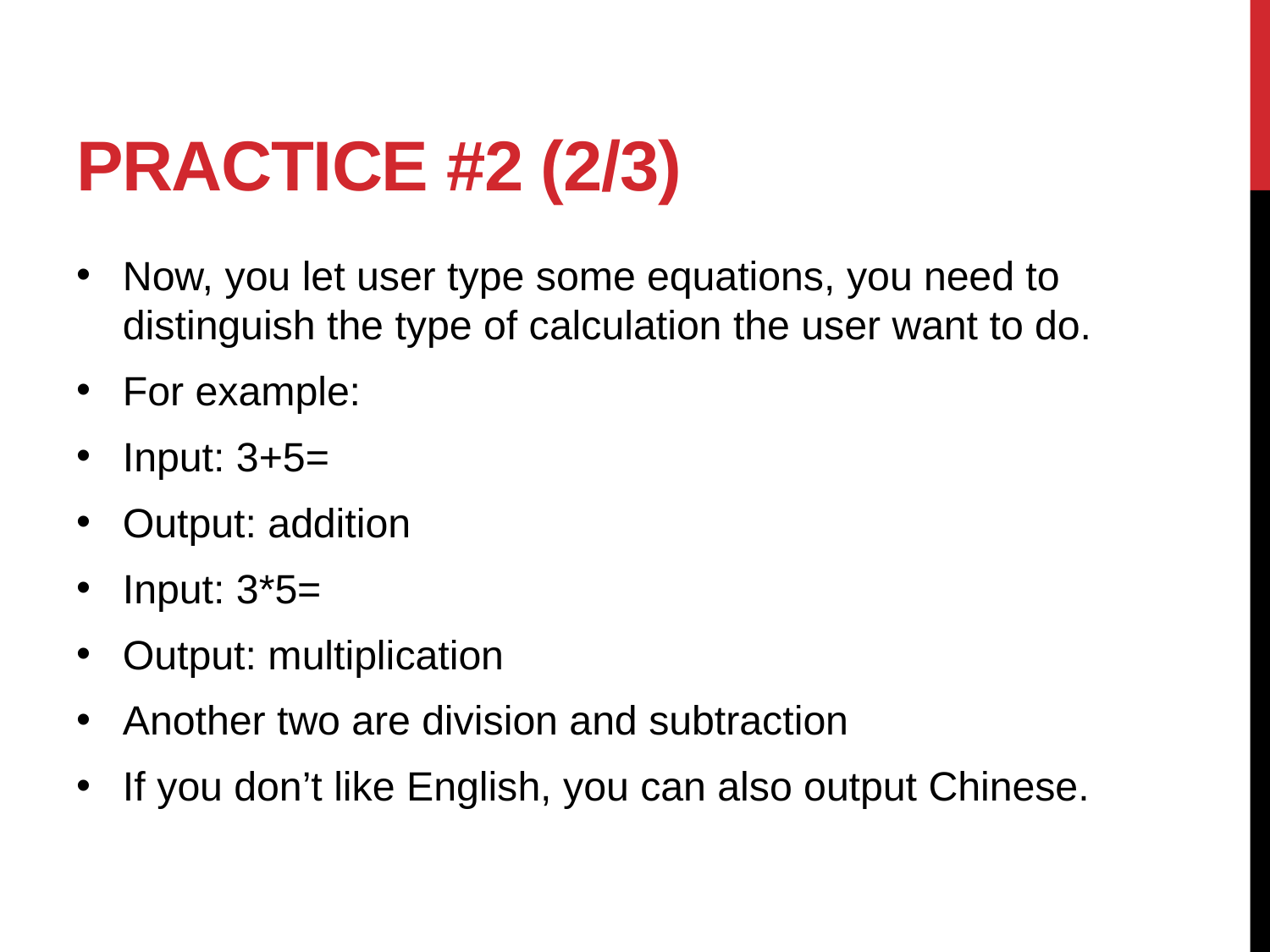

# Practice #2 (2/3)
Now, you let user type some equations, you need to distinguish the type of calculation the user want to do.
For example:
Input: 3+5=
Output: addition
Input: 3*5=
Output: multiplication
Another two are division and subtraction
If you don’t like English, you can also output Chinese.